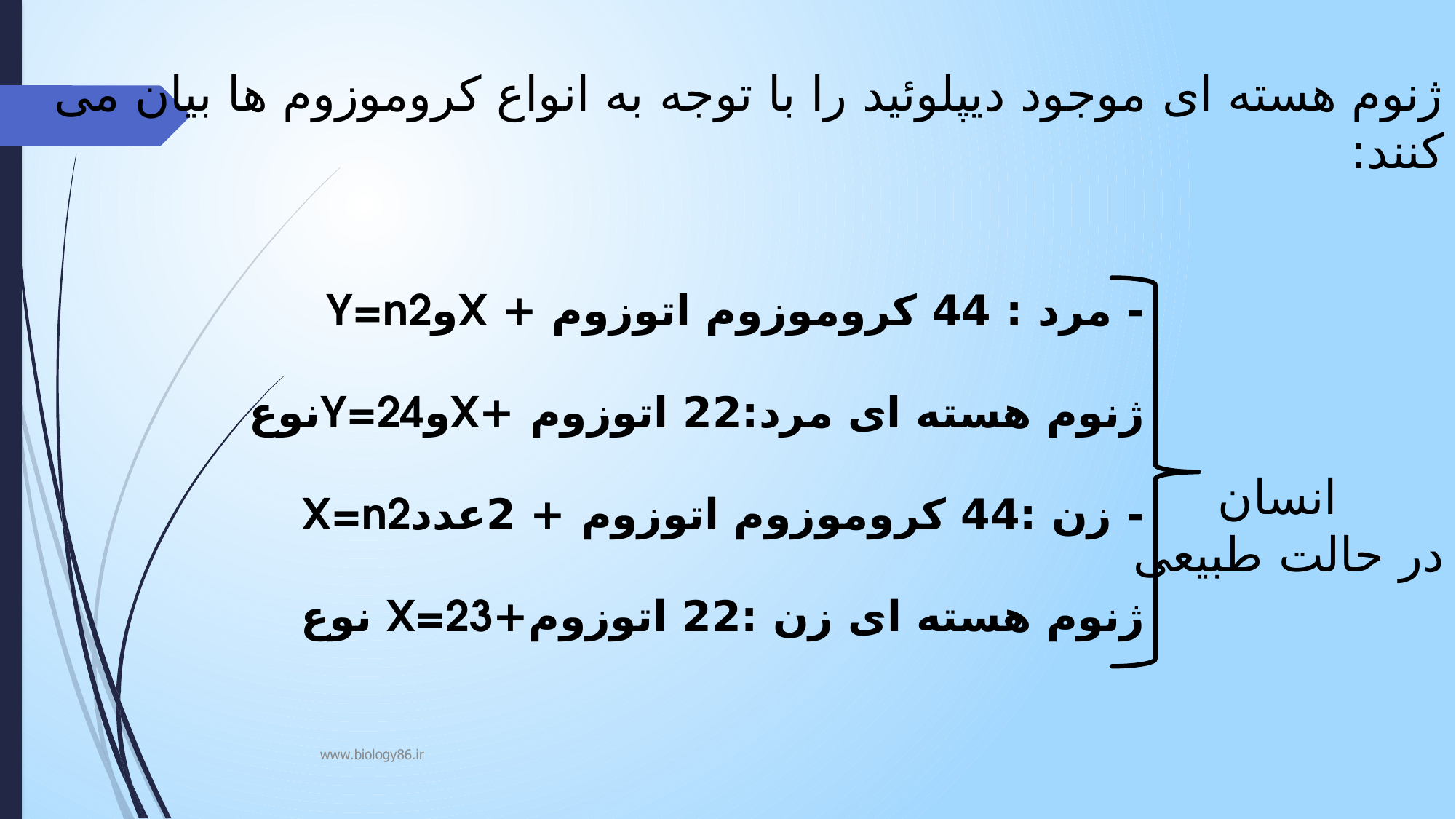

# ژنوم هسته ای موجود دیپلوئید را با توجه به انواع کروموزوم ها بیان می کنند: انسان در حالت طبیعی
- مرد : 44 کروموزوم اتوزوم + XوY=n2

ژنوم هسته ای مرد:22 اتوزوم +XوY=24نوع

- زن :44 کروموزوم اتوزوم + 2عددX=n2

ژنوم هسته ای زن :22 اتوزوم+X=23 نوع

www.biology86.ir